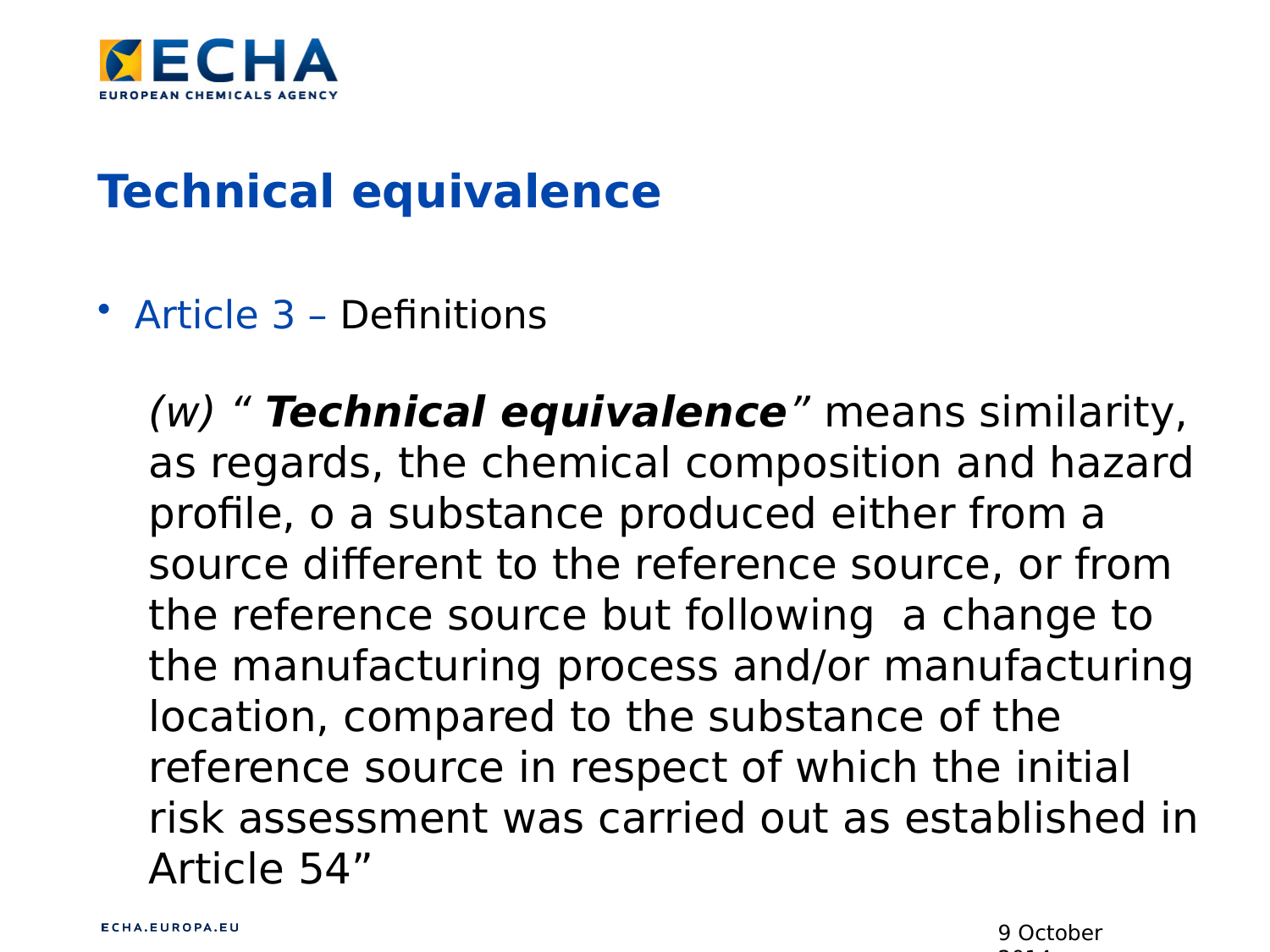

# Technical equivalence
Article 3 – Definitions
(w) “ Technical equivalence” means similarity, as regards, the chemical composition and hazard profile, o a substance produced either from a source different to the reference source, or from the reference source but following  a change to the manufacturing process and/or manufacturing location, compared to the substance of the reference source in respect of which the initial risk assessment was carried out as established in Article 54”

9 October 2014